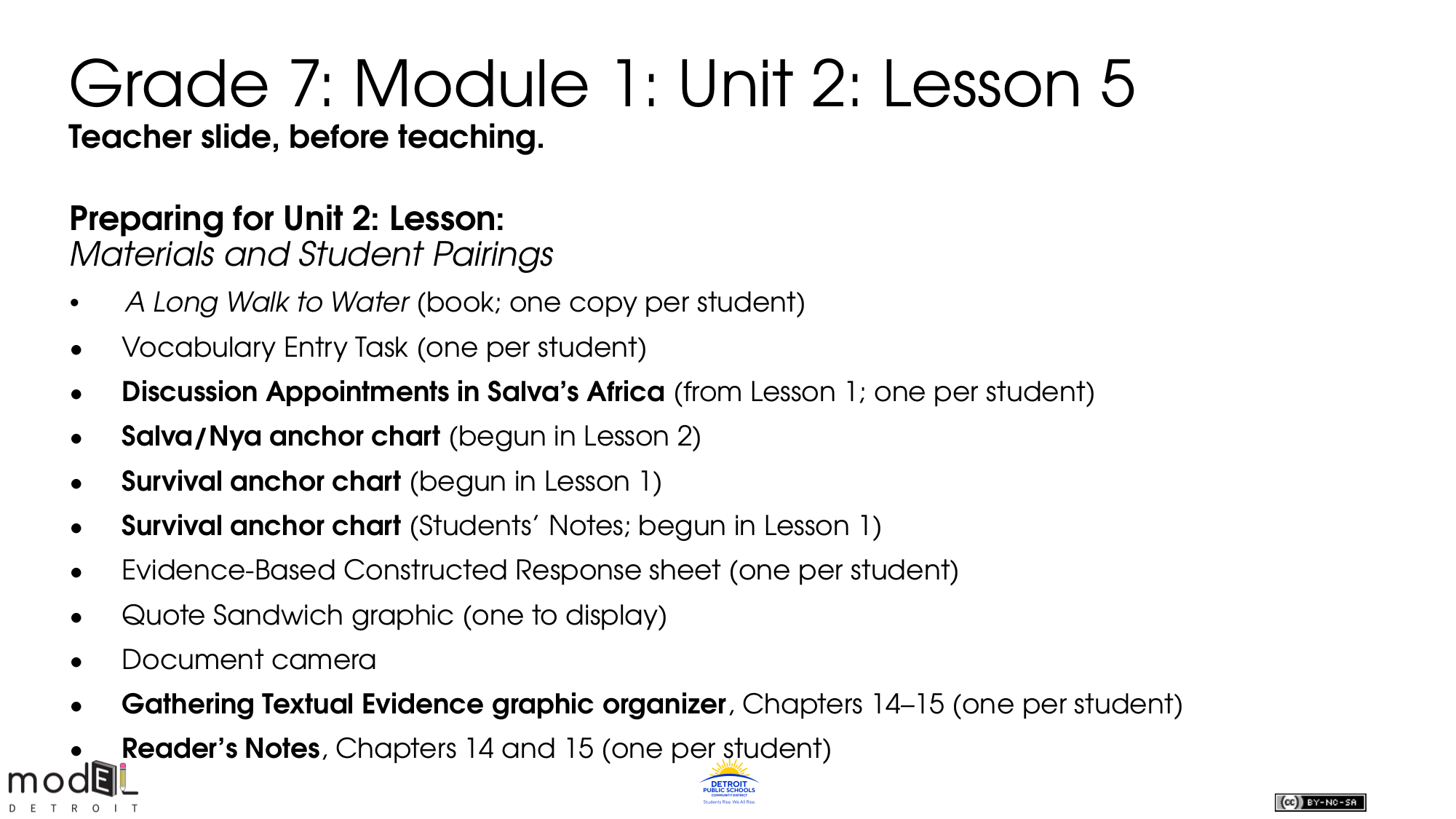

Grade 7: Module 1: Unit 2: Lesson 5
Teacher slide, before teaching.
Preparing for Unit 2: Lesson:
Materials and Student Pairings
•      A Long Walk to Water (book; one copy per student)
•     Vocabulary Entry Task (one per student)
•     Discussion Appointments in Salva’s Africa (from Lesson 1; one per student)
•     Salva/Nya anchor chart (begun in Lesson 2)
•     Survival anchor chart (begun in Lesson 1)
•     Survival anchor chart (Students’ Notes; begun in Lesson 1)
•     Evidence-Based Constructed Response sheet (one per student)
•     Quote Sandwich graphic (one to display)
•     Document camera
•     Gathering Textual Evidence graphic organizer, Chapters 14–15 (one per student)
•     Reader’s Notes, Chapters 14 and 15 (one per student)